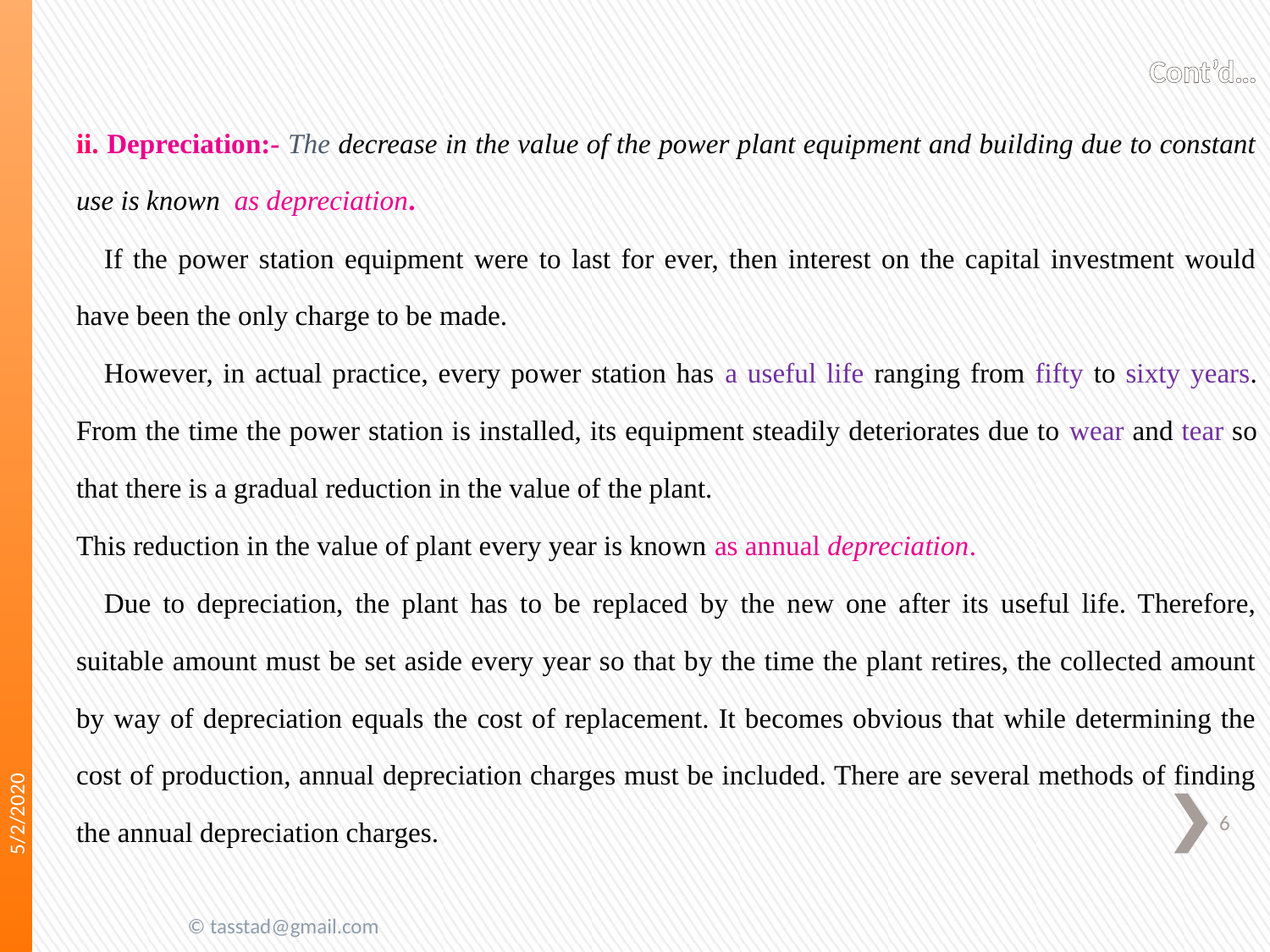

# Cont’d…
ii. Depreciation:- The decrease in the value of the power plant equipment and building due to constant use is known  as depreciation.
If the power station equipment were to last for ever, then interest on the capital investment would have been the only charge to be made.
However, in actual practice, every power station has a useful life ranging from fifty to sixty years. From the time the power station is installed, its equipment steadily deteriorates due to wear and tear so that there is a gradual reduction in the value of the plant.
This reduction in the value of plant every year is known as annual depreciation.
Due to depreciation, the plant has to be replaced by the new one after its useful life. Therefore, suitable amount must be set aside every year so that by the time the plant retires, the collected amount by way of depreciation equals the cost of replacement. It becomes obvious that while determining the cost of production, annual depreciation charges must be included. There are several methods of finding the annual depreciation charges.

5/2/2020
6
© tasstad@gmail.com